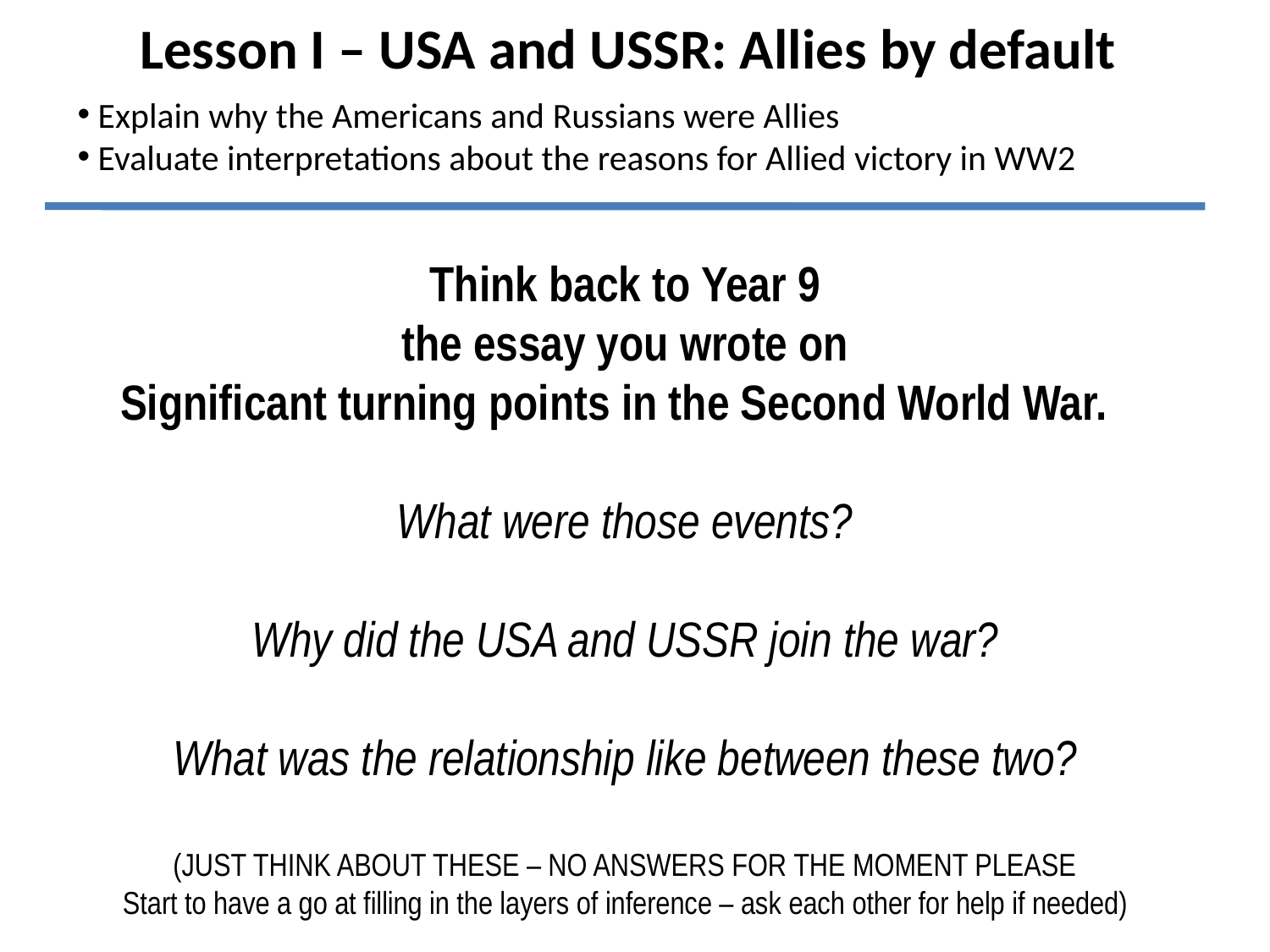

Lesson I – USA and USSR: Allies by default
 Explain why the Americans and Russians were Allies
 Evaluate interpretations about the reasons for Allied victory in WW2
Think back to Year 9
the essay you wrote on
Significant turning points in the Second World War.

What were those events?

Why did the USA and USSR join the war?

What was the relationship like between these two?

(JUST THINK ABOUT THESE – NO ANSWERS FOR THE MOMENT PLEASE
Start to have a go at filling in the layers of inference – ask each other for help if needed)